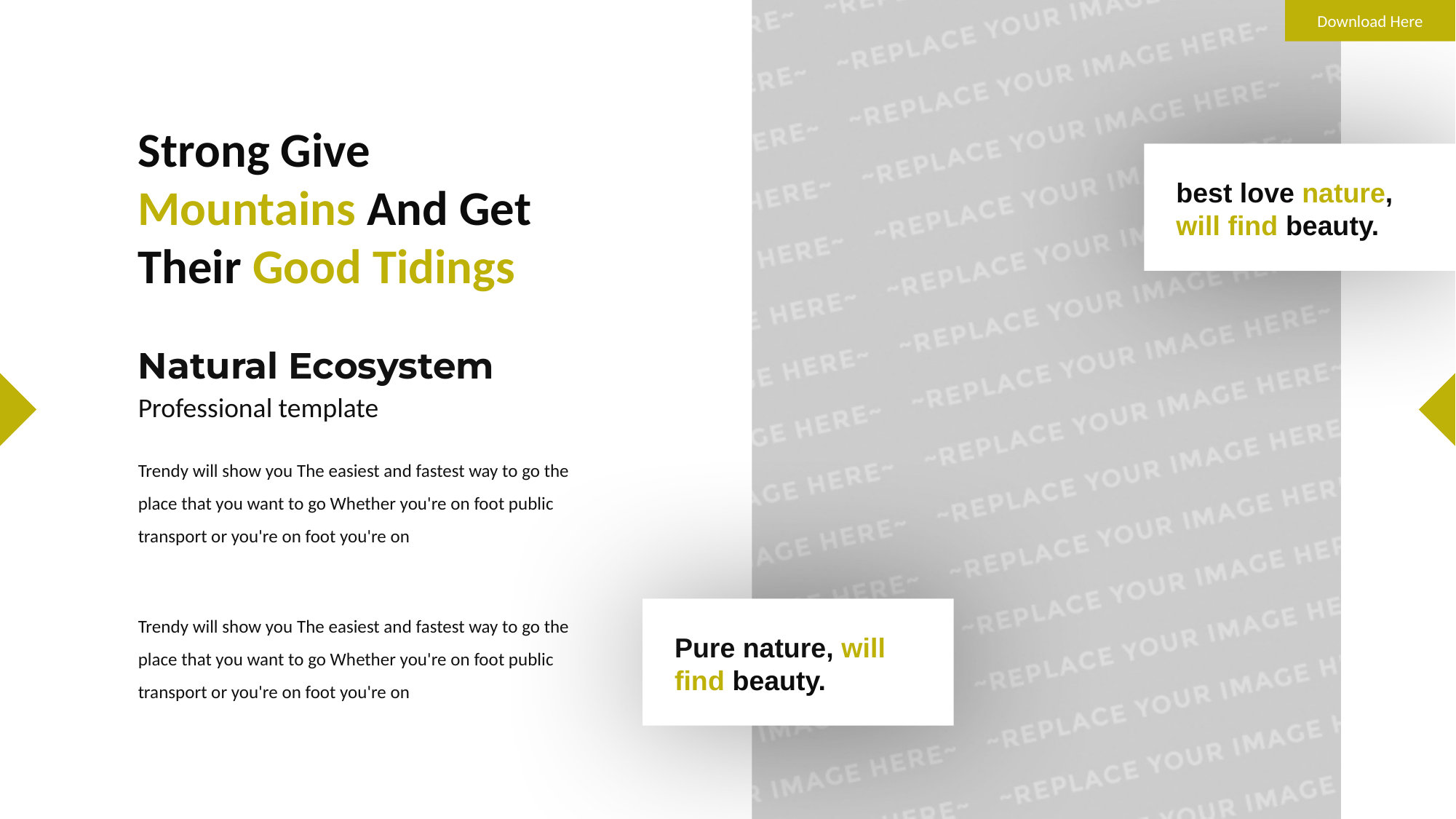

Download Here
Strong Give Mountains And Get Their Good Tidings

best love nature, will find beauty.
Natural Ecosystem
Professional template

Trendy will show you The easiest and fastest way to go the place that you want to go Whether you're on foot public transport or you're on foot you're on
Trendy will show you The easiest and fastest way to go the place that you want to go Whether you're on foot public transport or you're on foot you're on

Pure nature, will find beauty.